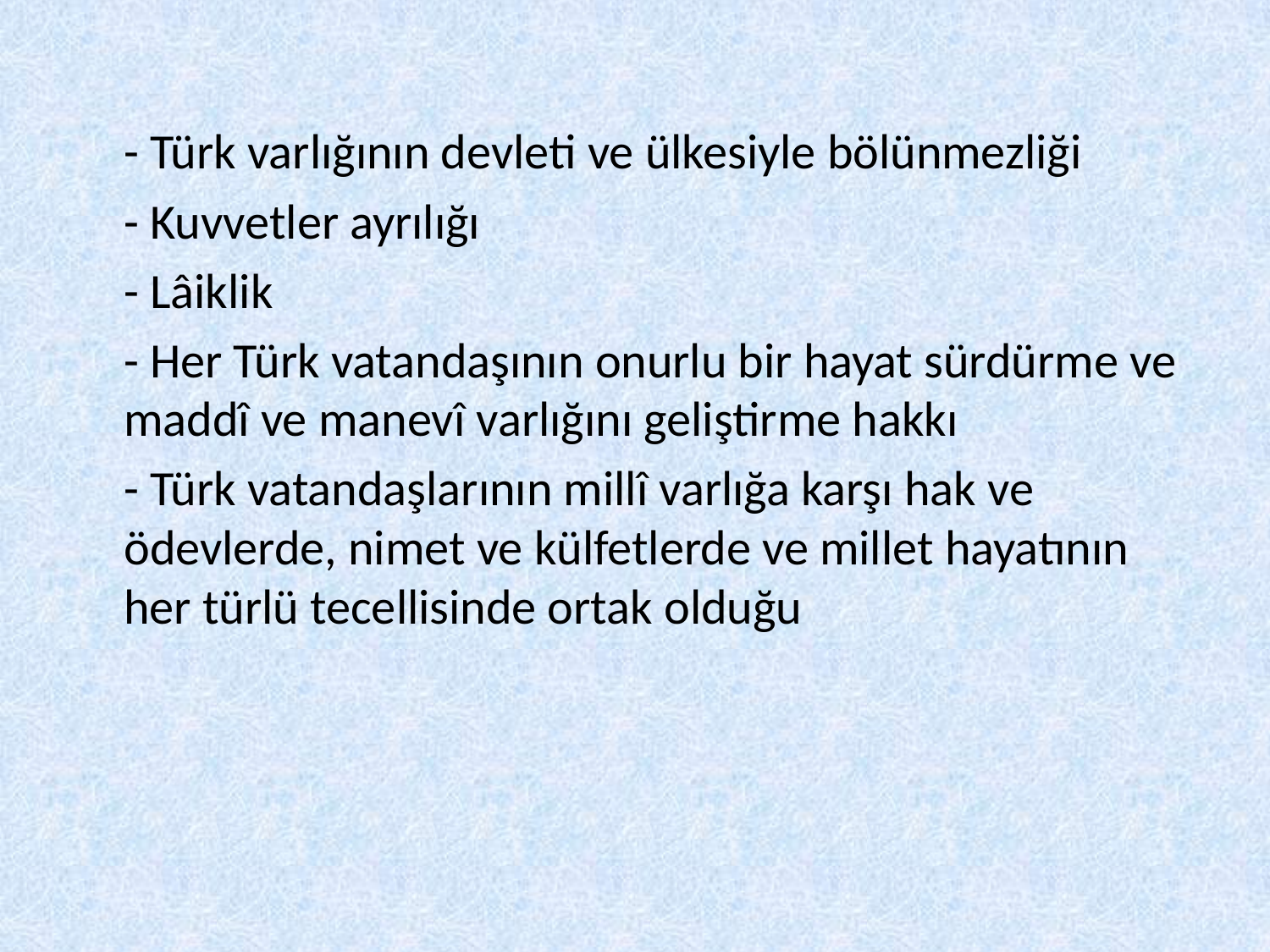

- Türk varlığının devleti ve ülkesiyle bölünmezliği
	- Kuvvetler ayrılığı
	- Lâiklik
	- Her Türk vatandaşının onurlu bir hayat sürdürme ve maddî ve manevî varlığını geliştirme hakkı
	- Türk vatandaşlarının millî varlığa karşı hak ve ödevlerde, nimet ve külfetlerde ve millet hayatının her türlü tecellisinde ortak olduğu